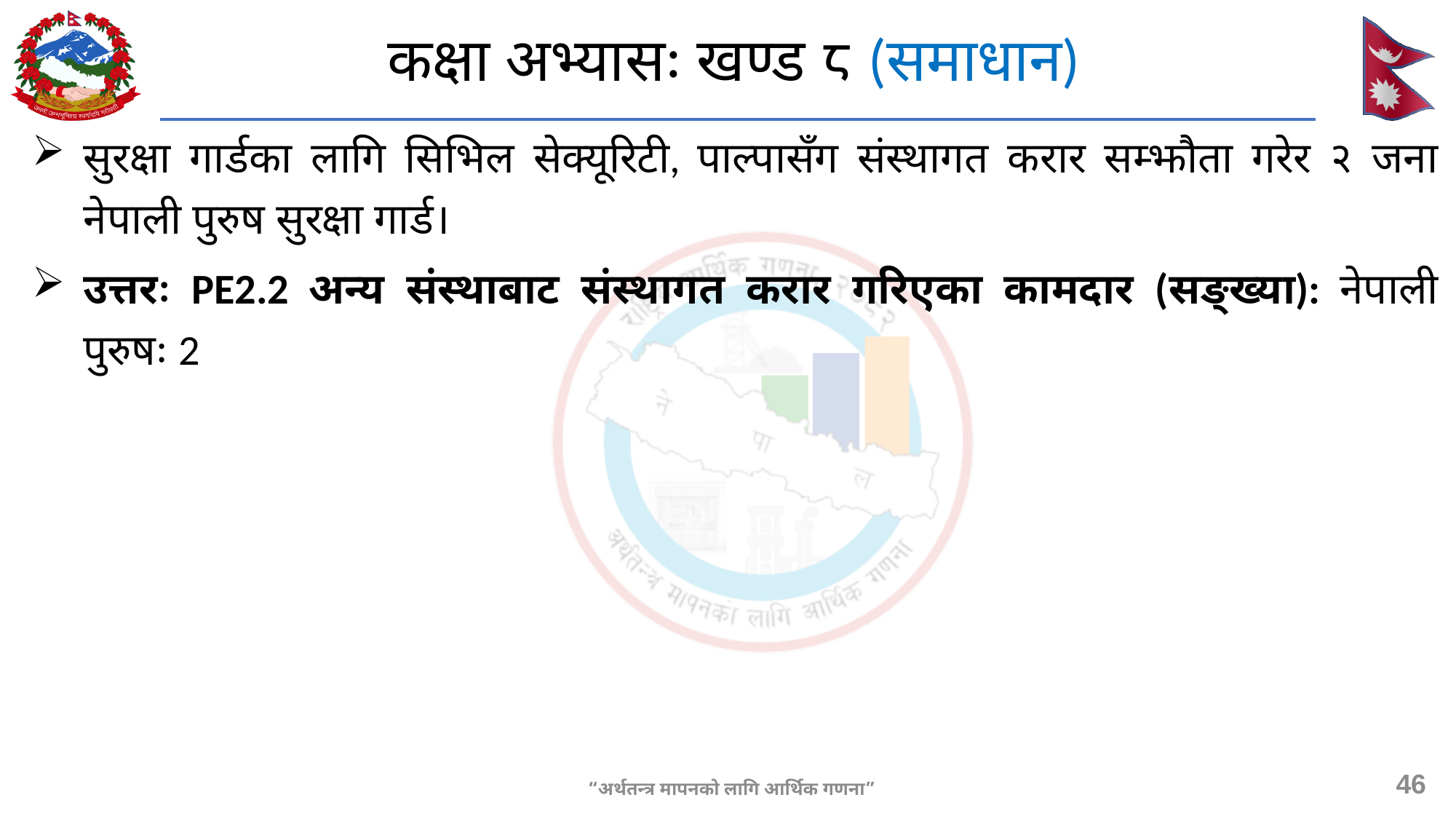

# कक्षा अभ्यासः खण्ड ८ (समाधान)
सुरक्षा गार्डका लागि सिभिल सेक्यूरिटी, पाल्पासँग संस्थागत करार सम्झौता गरेर २ जना नेपाली पुरुष सुरक्षा गार्ड।
उत्तरः PE2.2 अन्य संस्थाबाट संस्थागत करार गरिएका कामदार (सङ्ख्या): नेपाली पुरुषः 2
46
“अर्थतन्त्र मापनको लागि आर्थिक गणना”